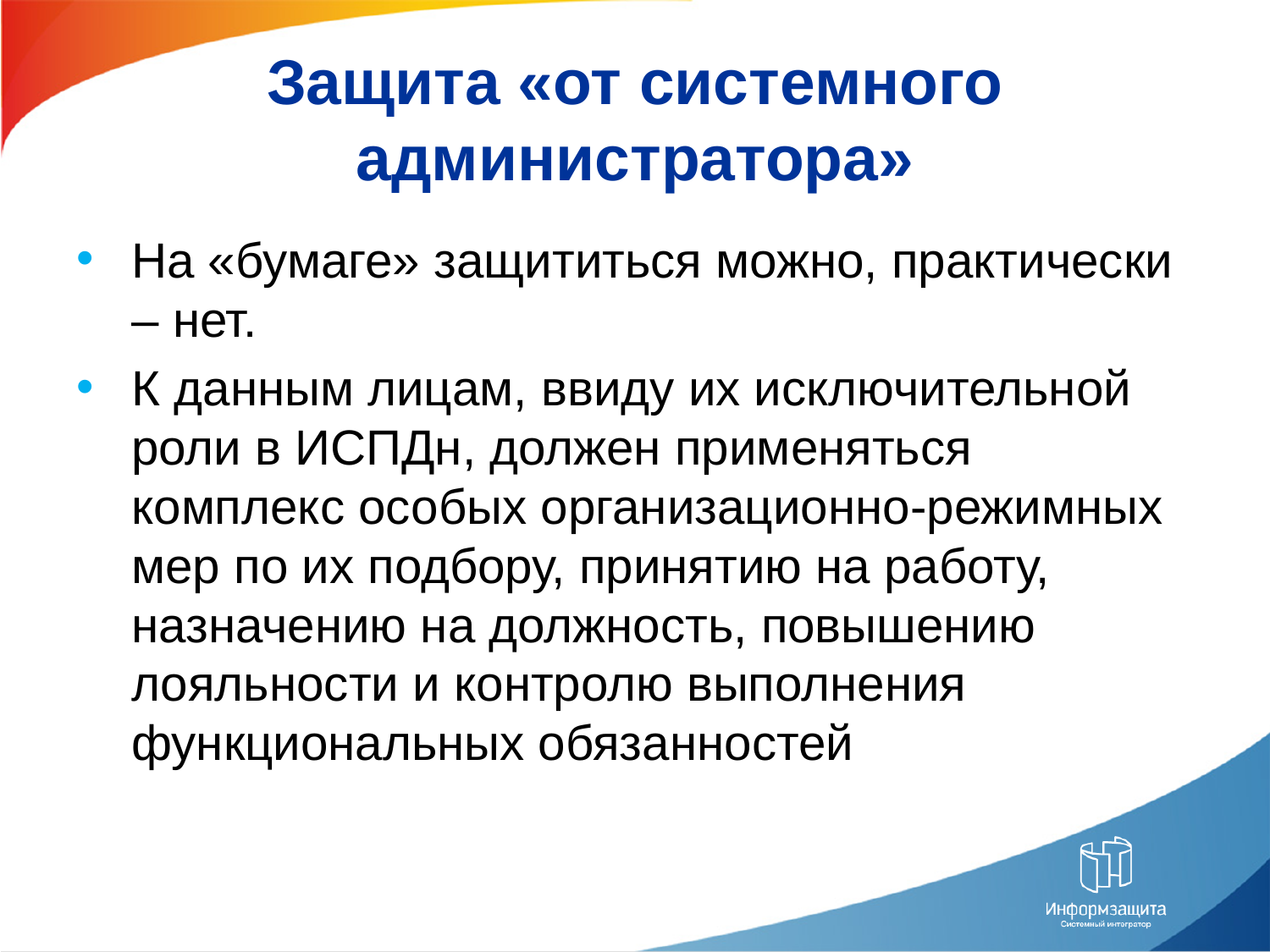

# Защита «от системного администратора»
На «бумаге» защититься можно, практически – нет.
К данным лицам, ввиду их исключительной роли в ИСПДн, должен применяться комплекс особых организационно-режимных мер по их подбору, принятию на работу, назначению на должность, повышению лояльности и контролю выполнения функциональных обязанностей